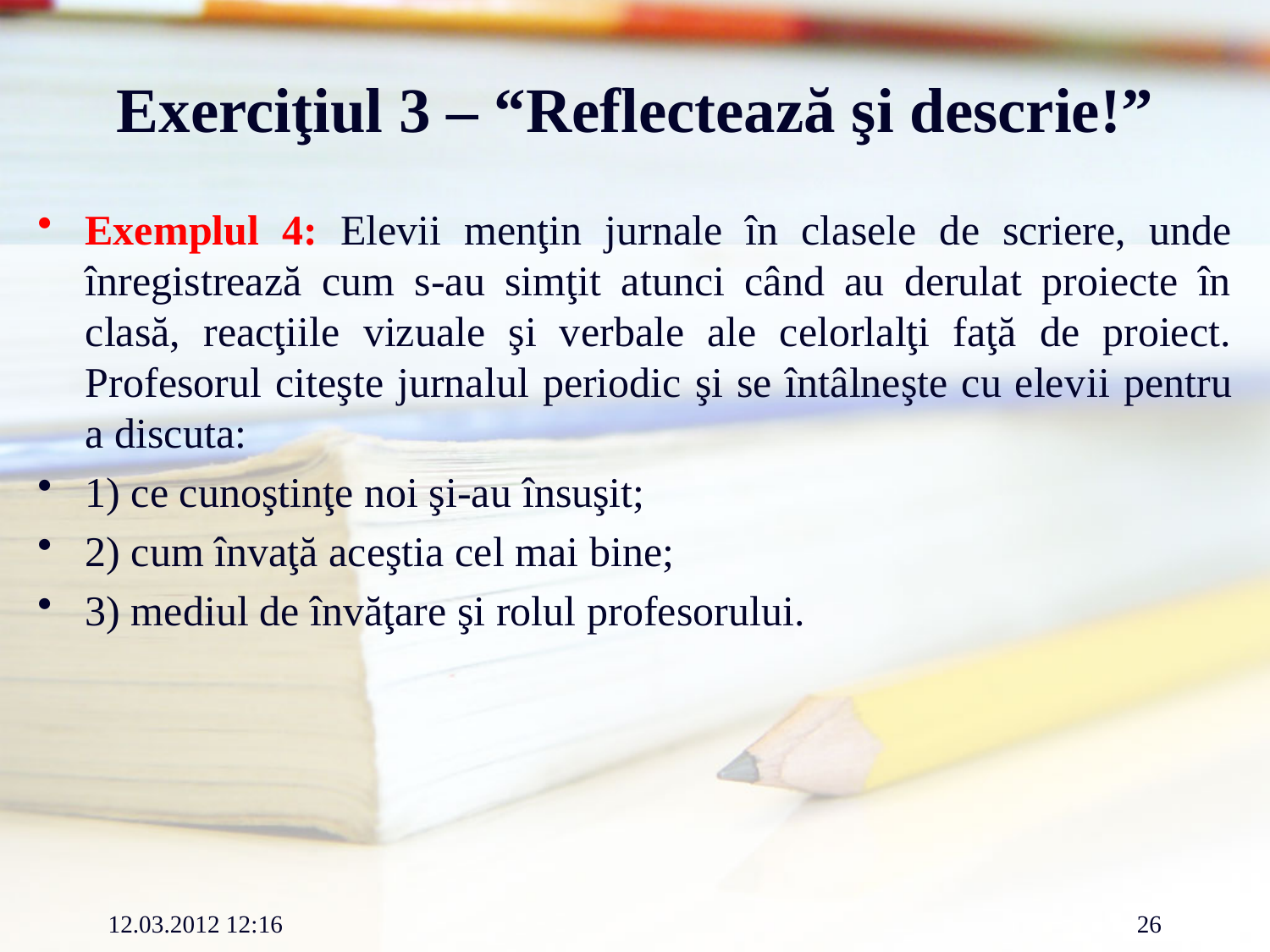

# Exerciţiul 3 – “Reflectează şi descrie!”
Exemplul 4: Elevii menţin jurnale în clasele de scriere, unde înregistrează cum s-au simţit atunci când au derulat proiecte în clasă, reacţiile vizuale şi verbale ale celorlalţi faţă de proiect. Profesorul citeşte jurnalul periodic şi se întâlneşte cu elevii pentru a discuta:
1) ce cunoştinţe noi şi-au însuşit;
2) cum învaţă aceştia cel mai bine;
3) mediul de învăţare şi rolul profesorului.

12.03.2012 12:16
26